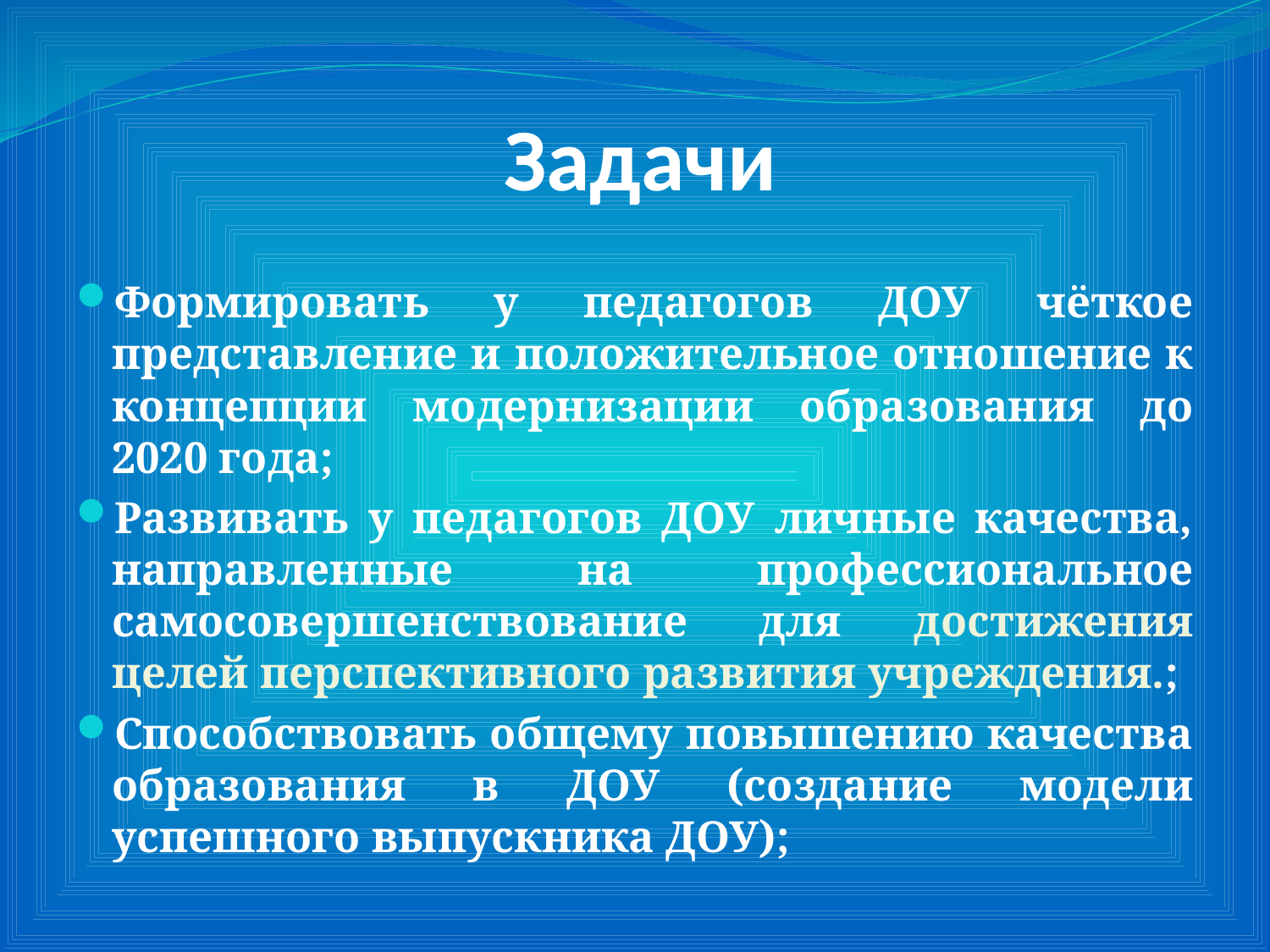

# Задачи
Формировать у педагогов ДОУ чёткое представление и положительное отношение к концепции модернизации образования до 2020 года;
Развивать у педагогов ДОУ личные качества, направленные на профессиональное самосовершенствование для достижения целей перспективного развития учреждения.;
Способствовать общему повышению качества образования в ДОУ (создание модели успешного выпускника ДОУ);